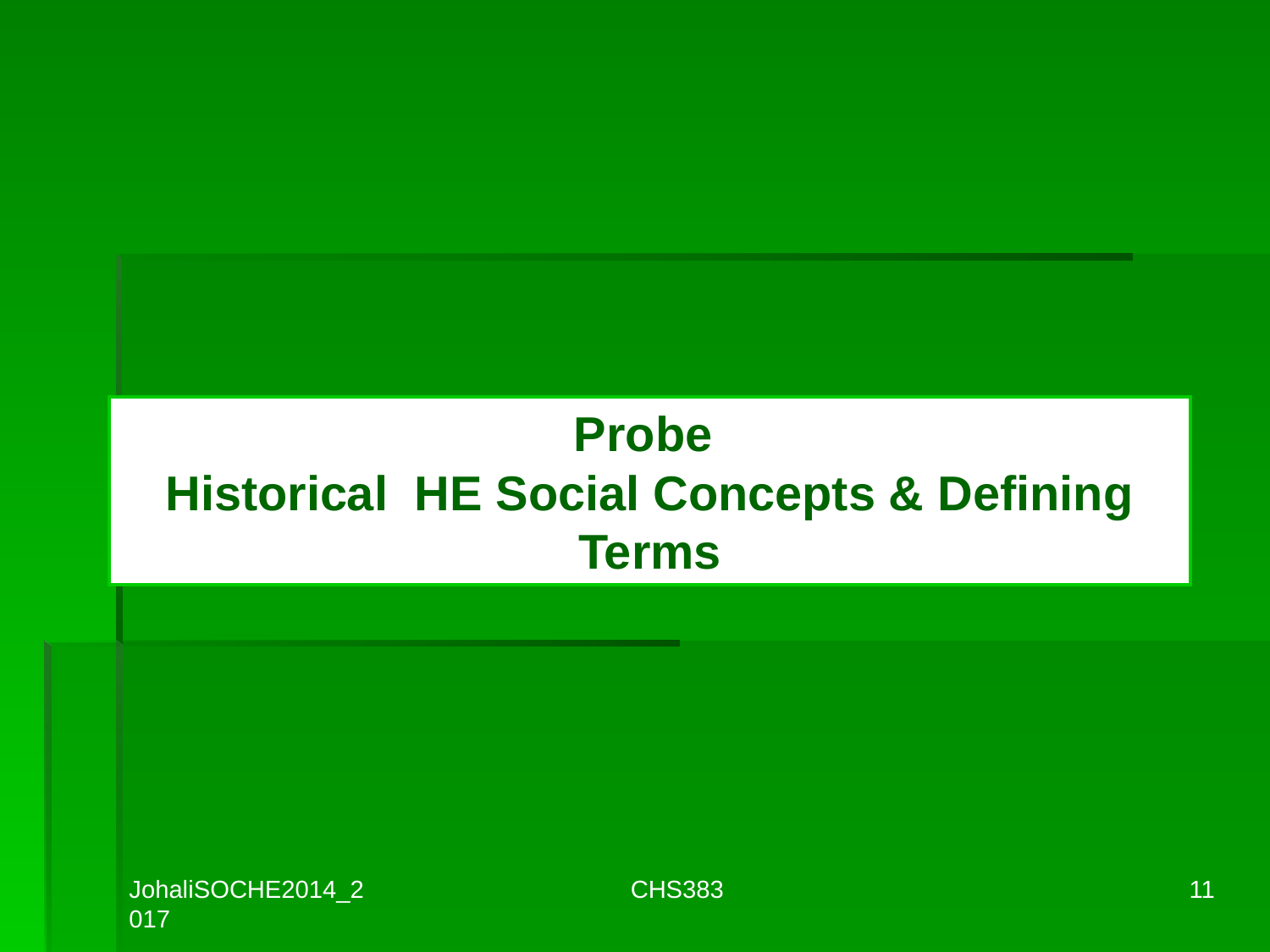

# Probe Historical  HE Social Concepts & Defining Terms
JohaliSOCHE2014_2017
CHS383
11